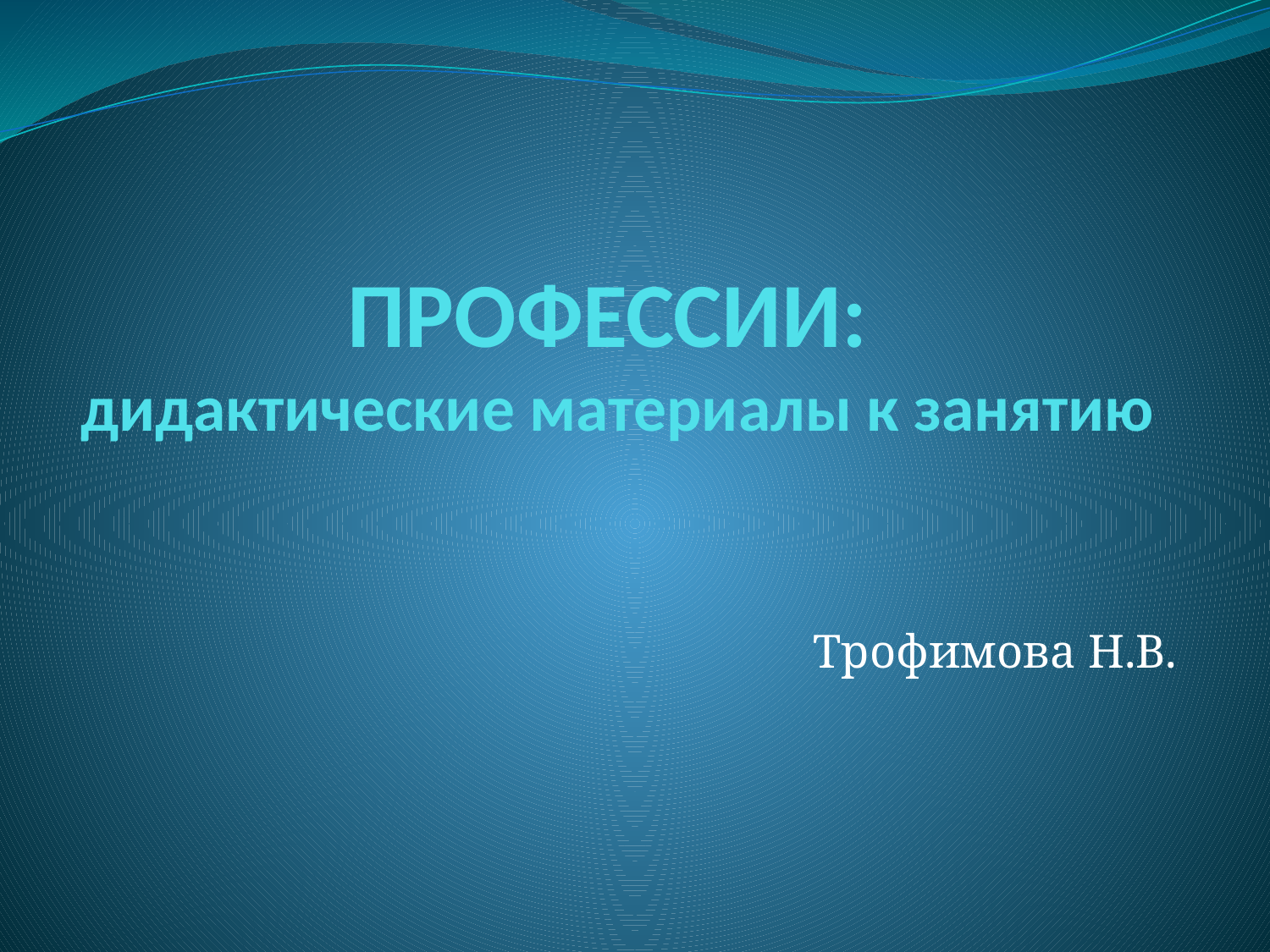

# ПРОФЕССИИ: дидактические материалы к занятию
Трофимова Н.В.